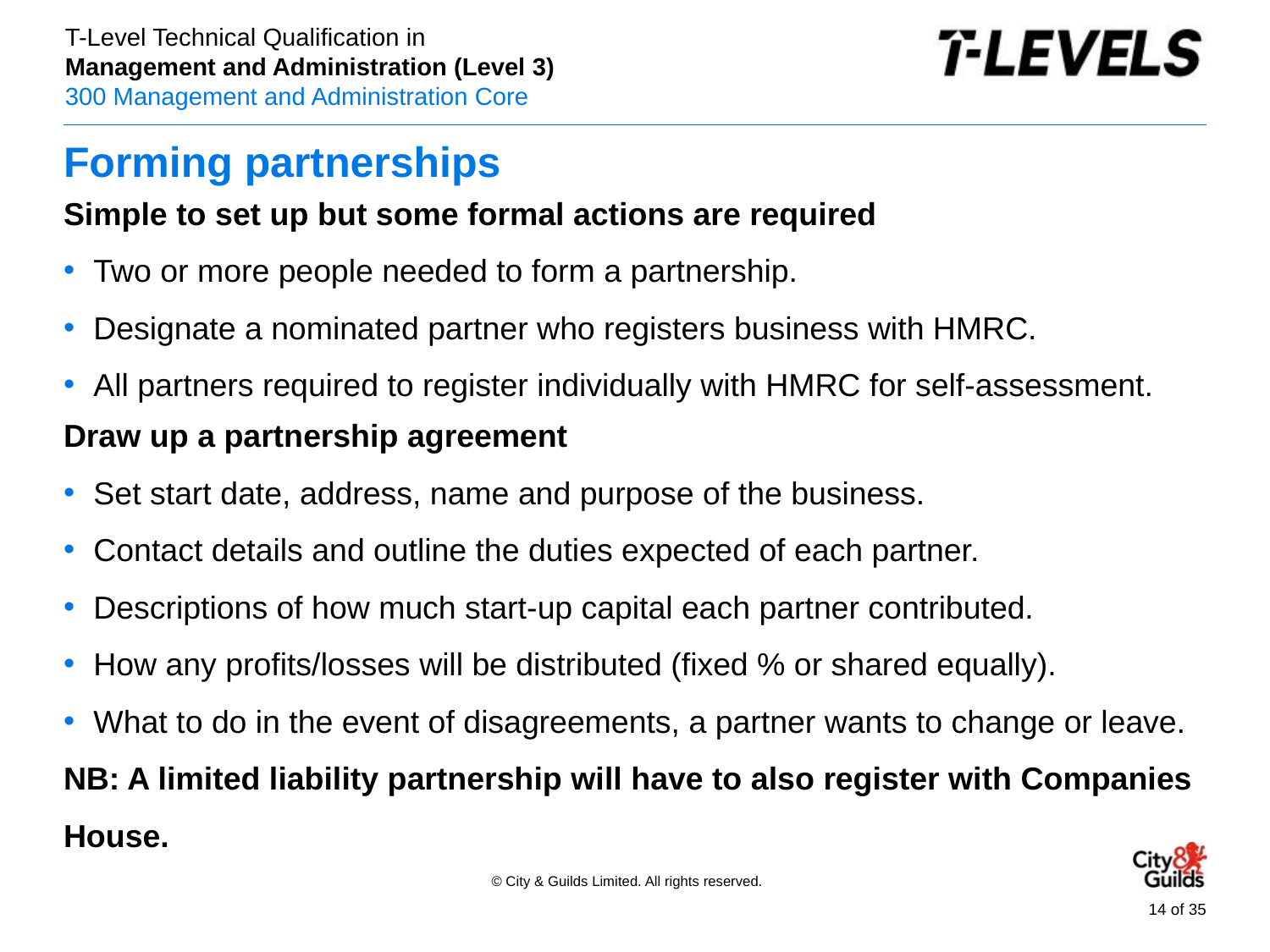

# Forming partnerships
Simple to set up but some formal actions are required
Two or more people needed to form a partnership.
Designate a nominated partner who registers business with HMRC.
All partners required to register individually with HMRC for self-assessment.
Draw up a partnership agreement
Set start date, address, name and purpose of the business.
Contact details and outline the duties expected of each partner.
Descriptions of how much start-up capital each partner contributed.
How any profits/losses will be distributed (fixed % or shared equally).
What to do in the event of disagreements, a partner wants to change or leave.
NB: A limited liability partnership will have to also register with Companies House.